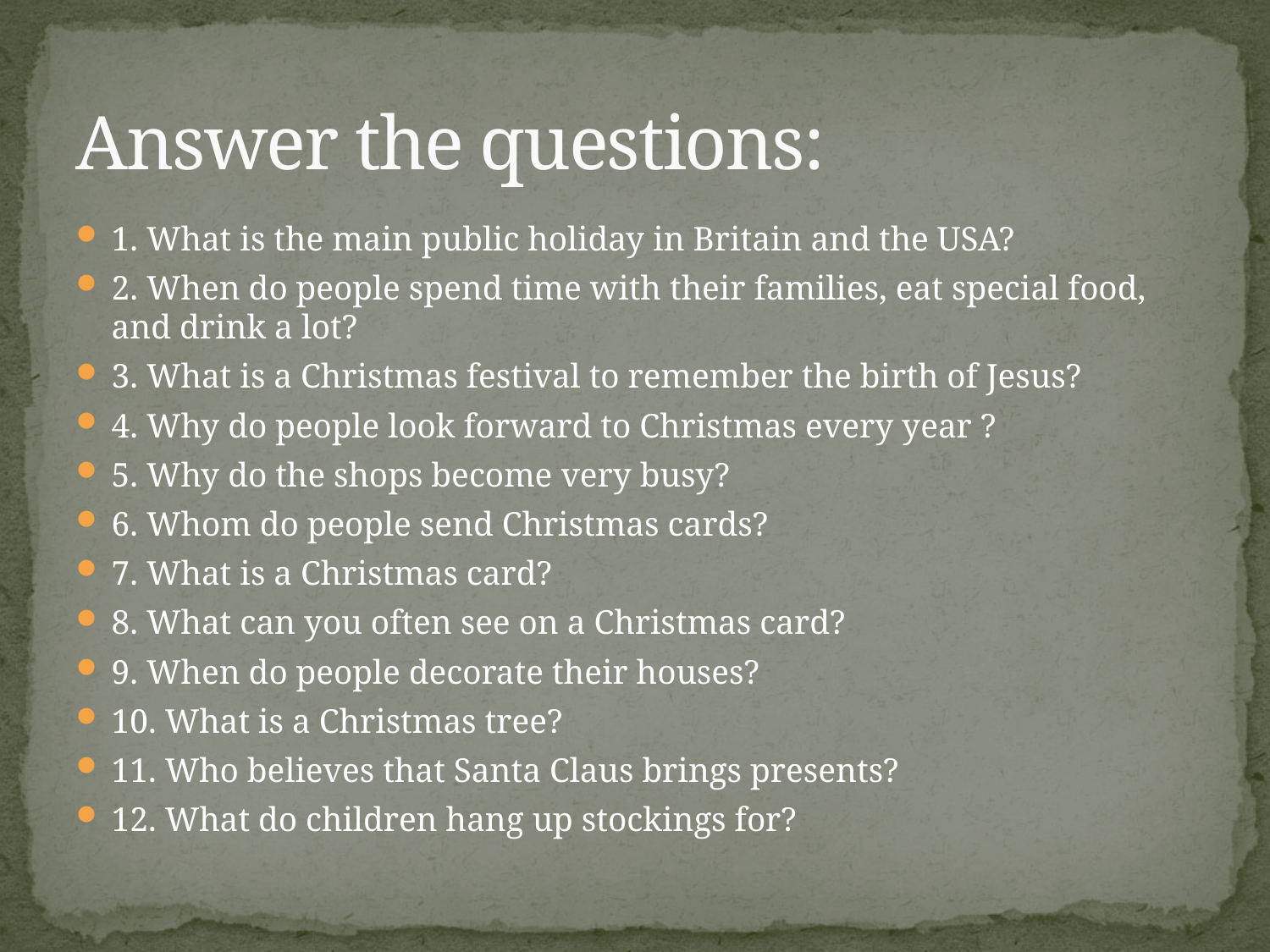

# Answer the questions:
1. What is the main public holiday in Britain and the USA?
2. When do people spend time with their families, eat special food, and drink a lot?
3. What is a Christmas festival to remember the birth of Jesus?
4. Why do people look forward to Christmas every year ?
5. Why do the shops become very busy?
6. Whom do people send Christmas cards?
7. What is a Christmas card?
8. What can you often see on a Christmas card?
9. When do people decorate their houses?
10. What is a Christmas tree?
11. Who believes that Santa Claus brings presents?
12. What do children hang up stockings for?